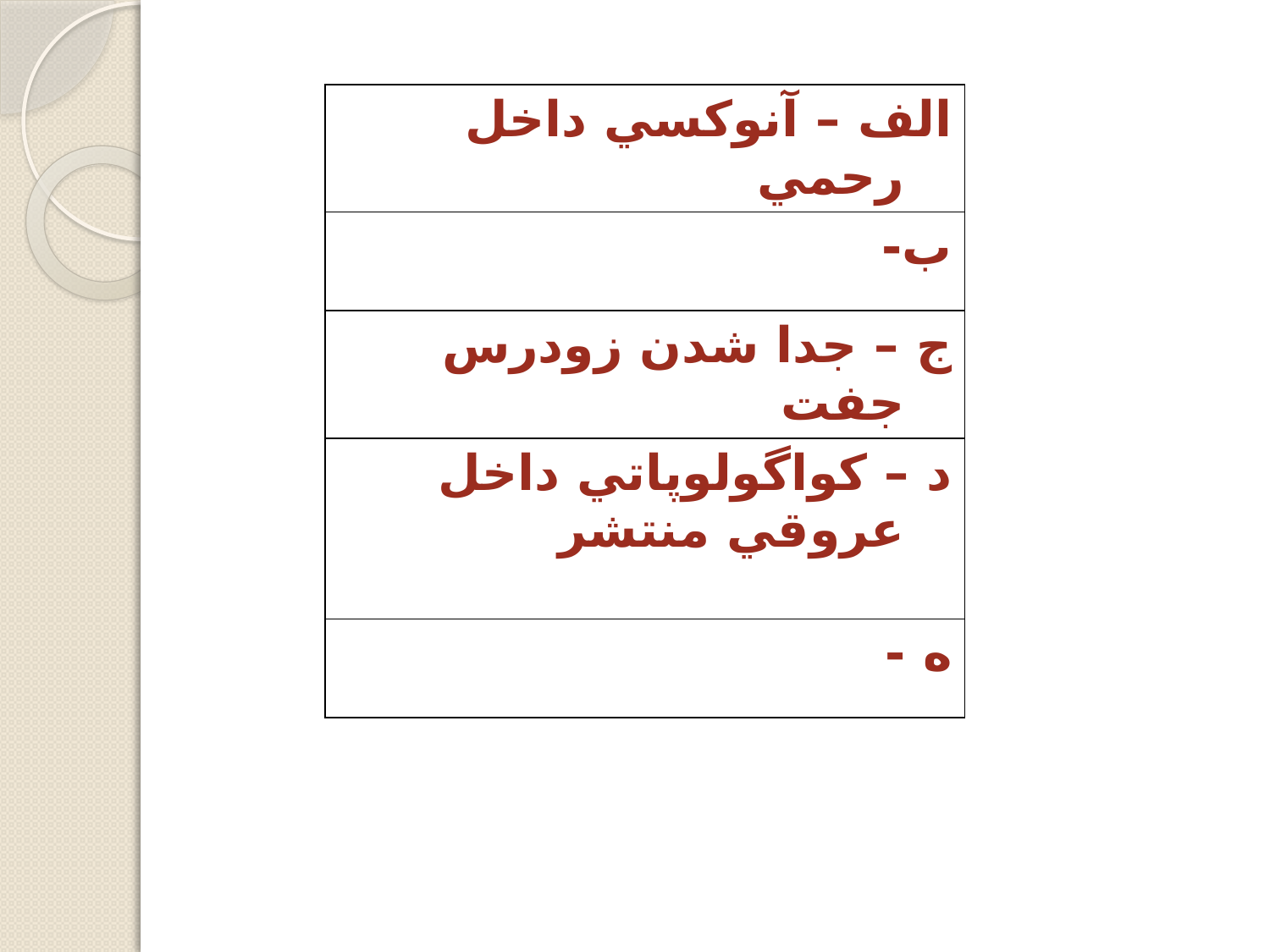

| الف – آنوكسي داخل رحمي |
| --- |
| ب- |
| ج – جدا شدن زودرس جفت |
| د – كواگولوپاتي داخل عروقي منتشر |
| ه - |